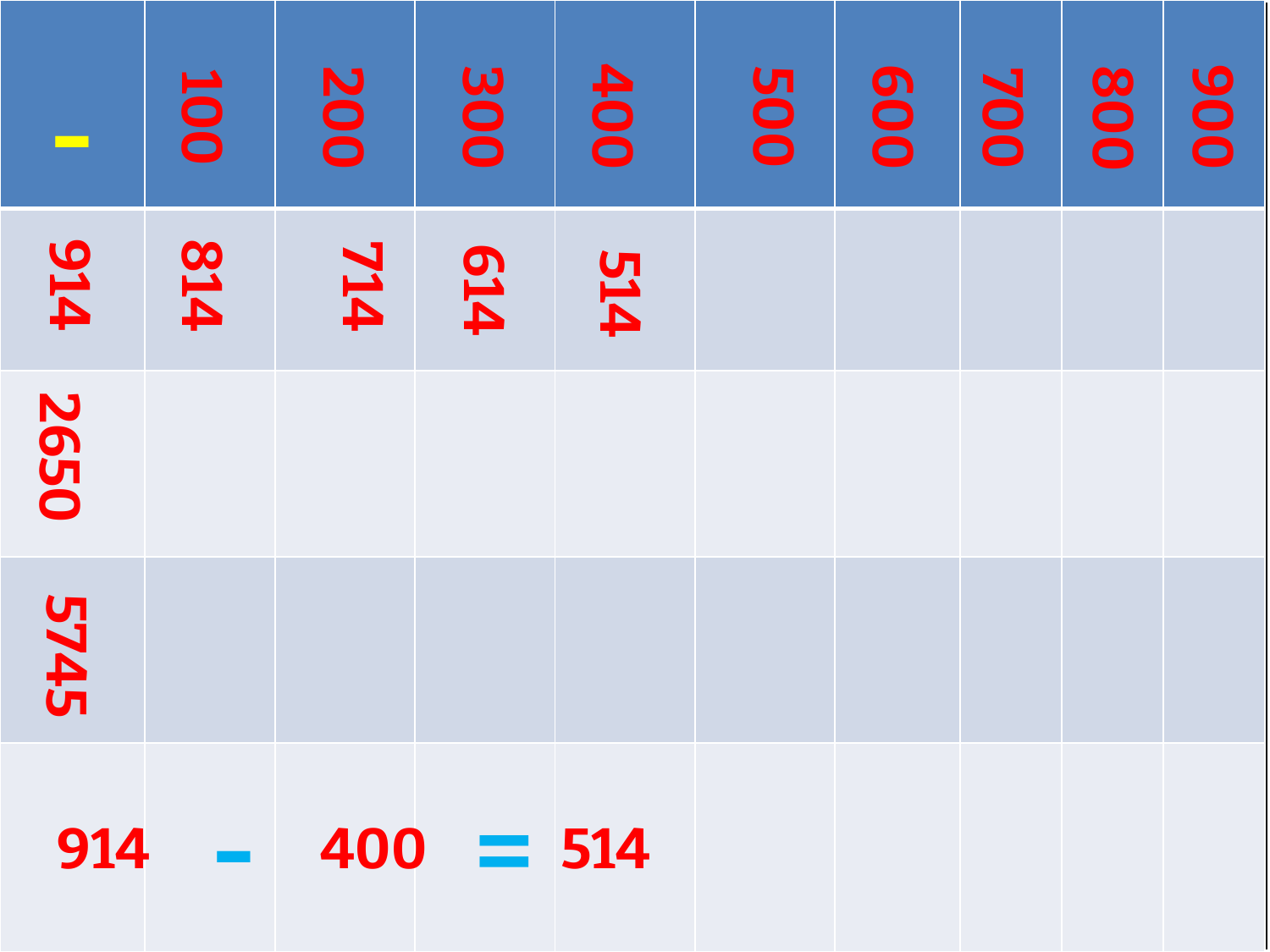

|  |  |  |  |  |  |  |  |  |  |
| --- | --- | --- | --- | --- | --- | --- | --- | --- | --- |
|  |  |  |  |  |  |  |  |  |  |
|  |  |  |  |  |  |  |  |  |  |
|  |  |  |  |  |  |  |  |  |  |
|  |  |  |  |  |  |  |  |  |  |
-
400
500
600
900
100
200
300
700
800
914
814
714
614
514
#
2650
5745
=
-
514
914
400